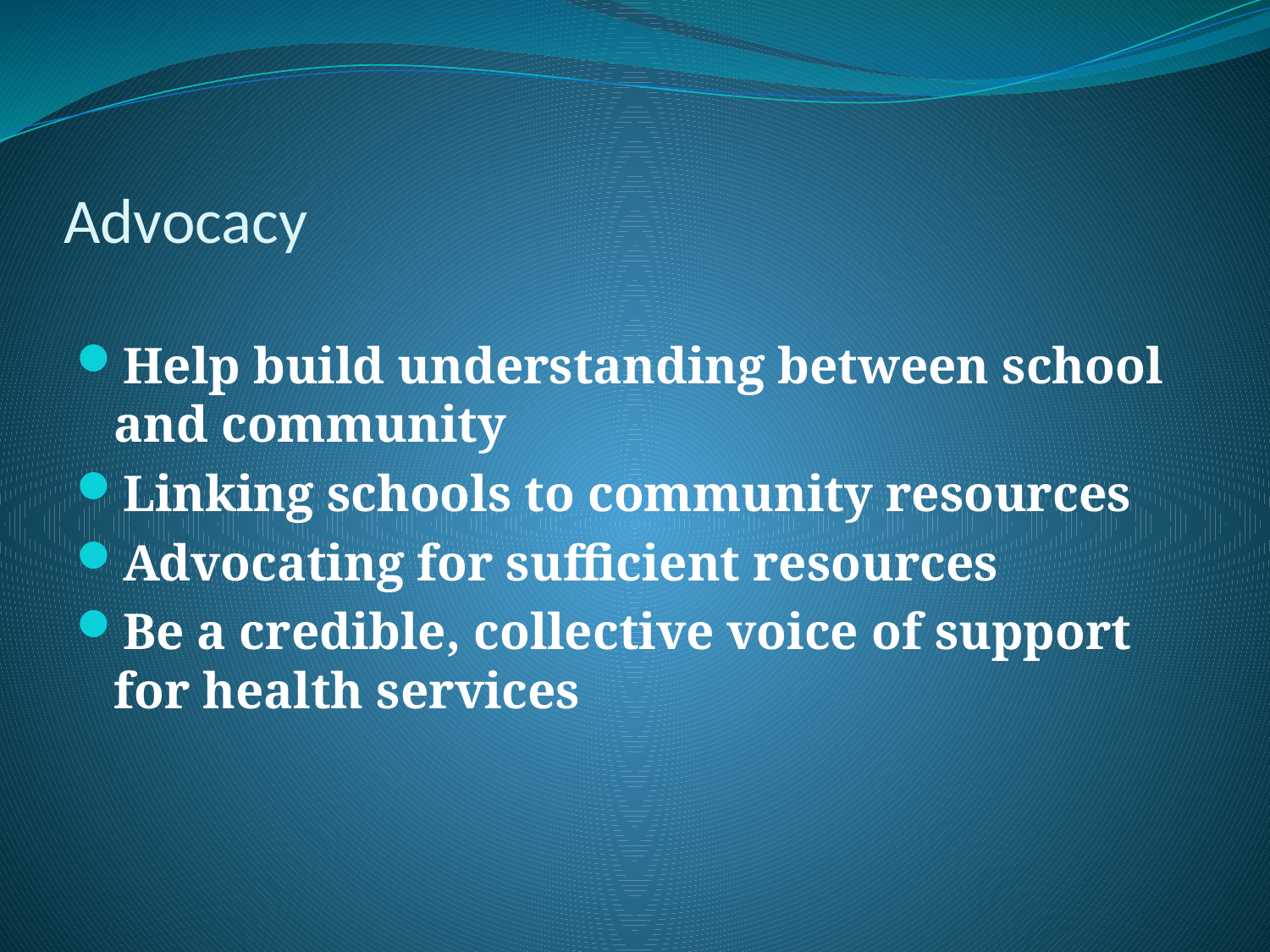

# Advocacy
Help build understanding between school and community
Linking schools to community resources
Advocating for sufficient resources
Be a credible, collective voice of support for health services